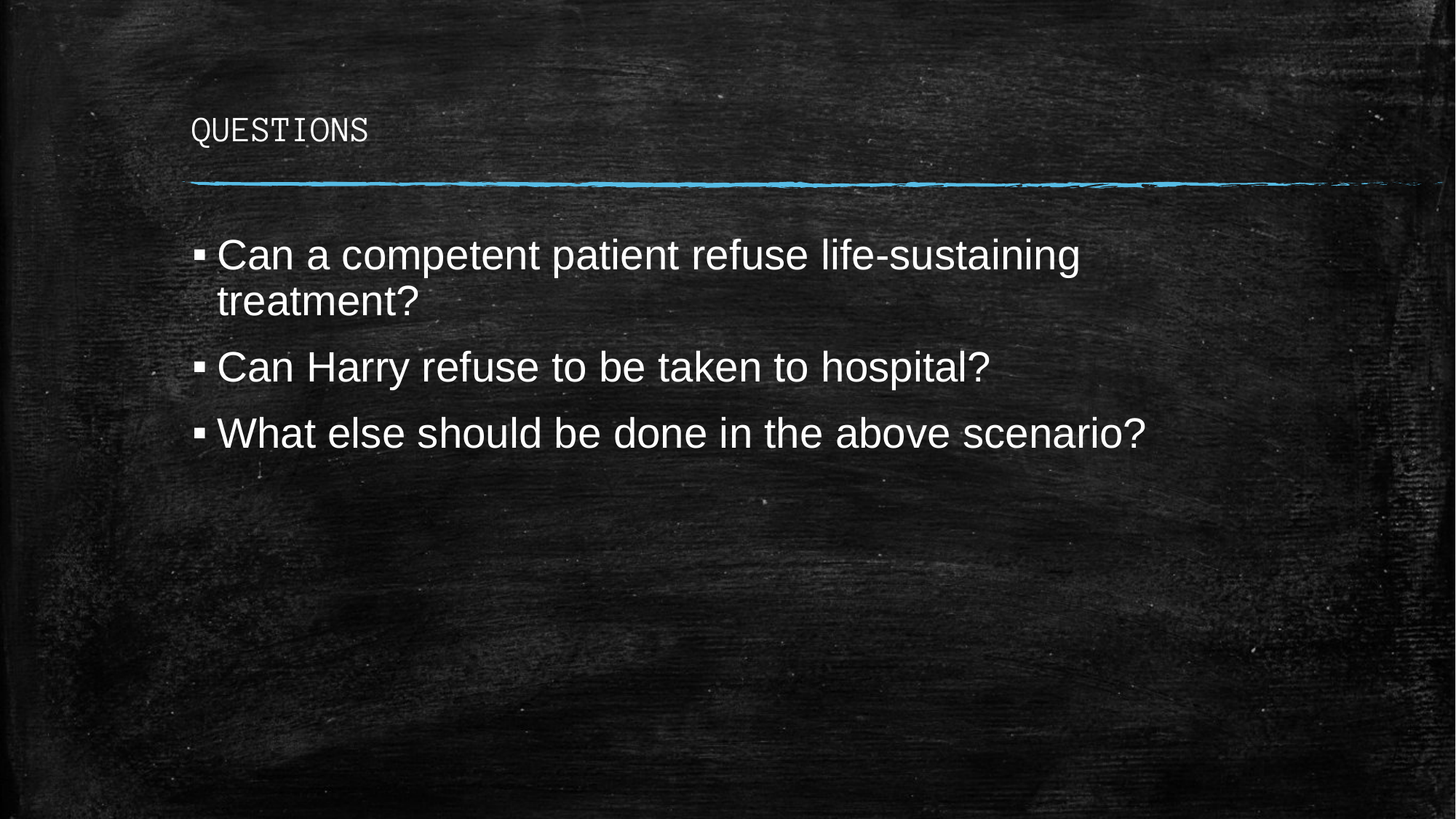

# QUESTIONS
Can a competent patient refuse life-sustaining treatment?
Can Harry refuse to be taken to hospital?
What else should be done in the above scenario?